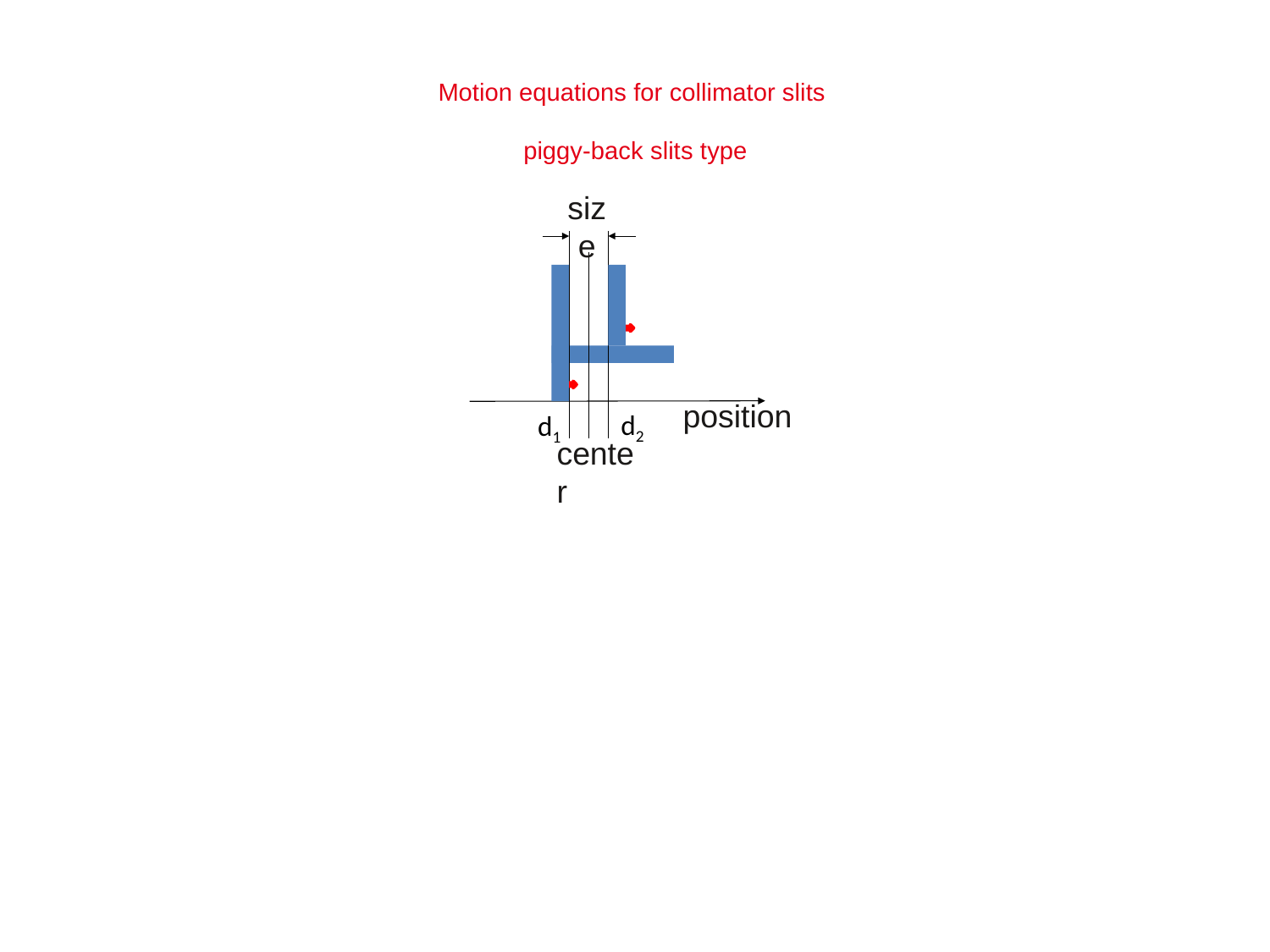

Motion equations for collimator slits

piggy-back slits type
size

position
d2
d1
center